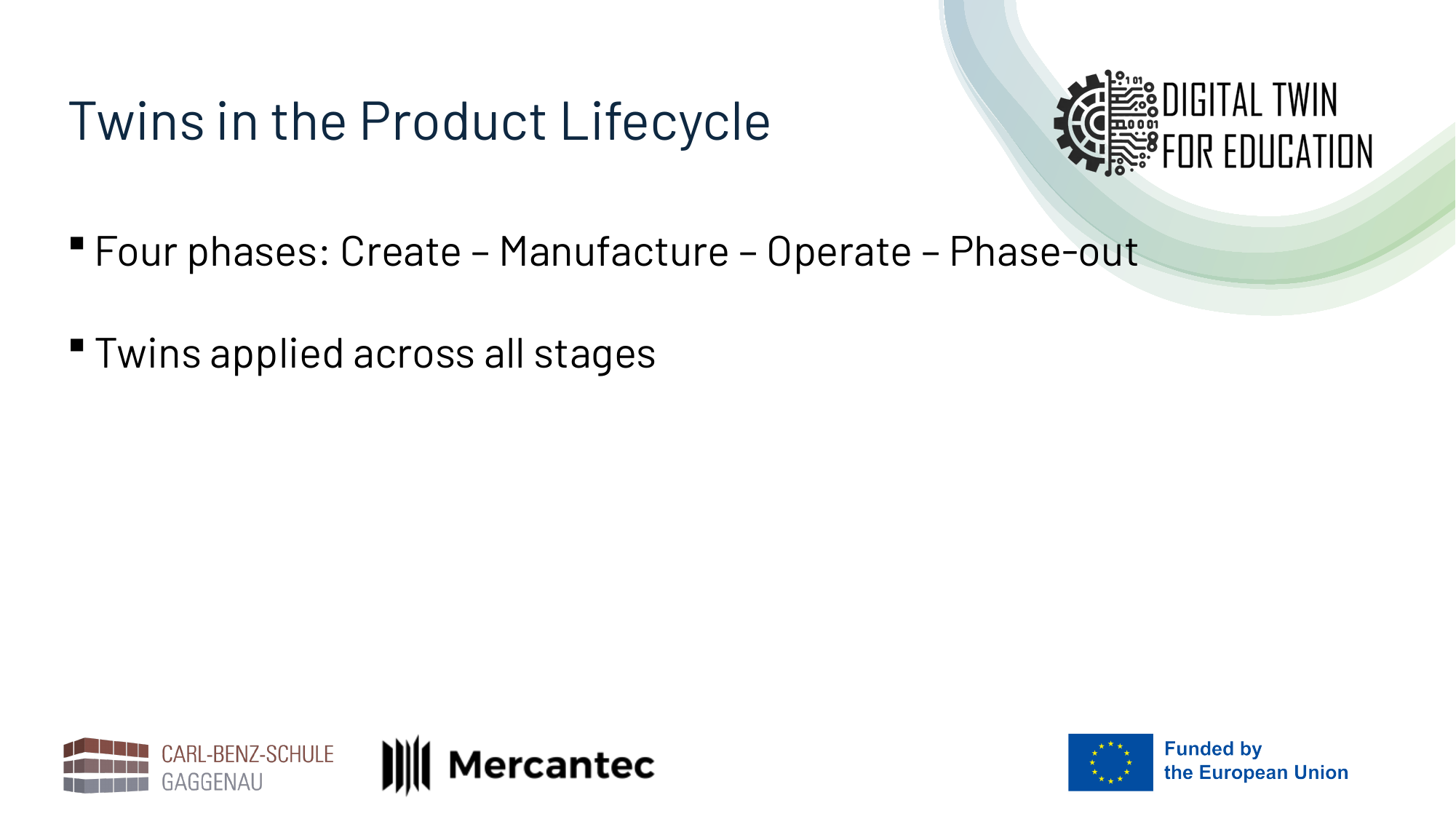

# Twins in the Product Lifecycle
Four phases: Create – Manufacture – Operate – Phase-out

Twins applied across all stages